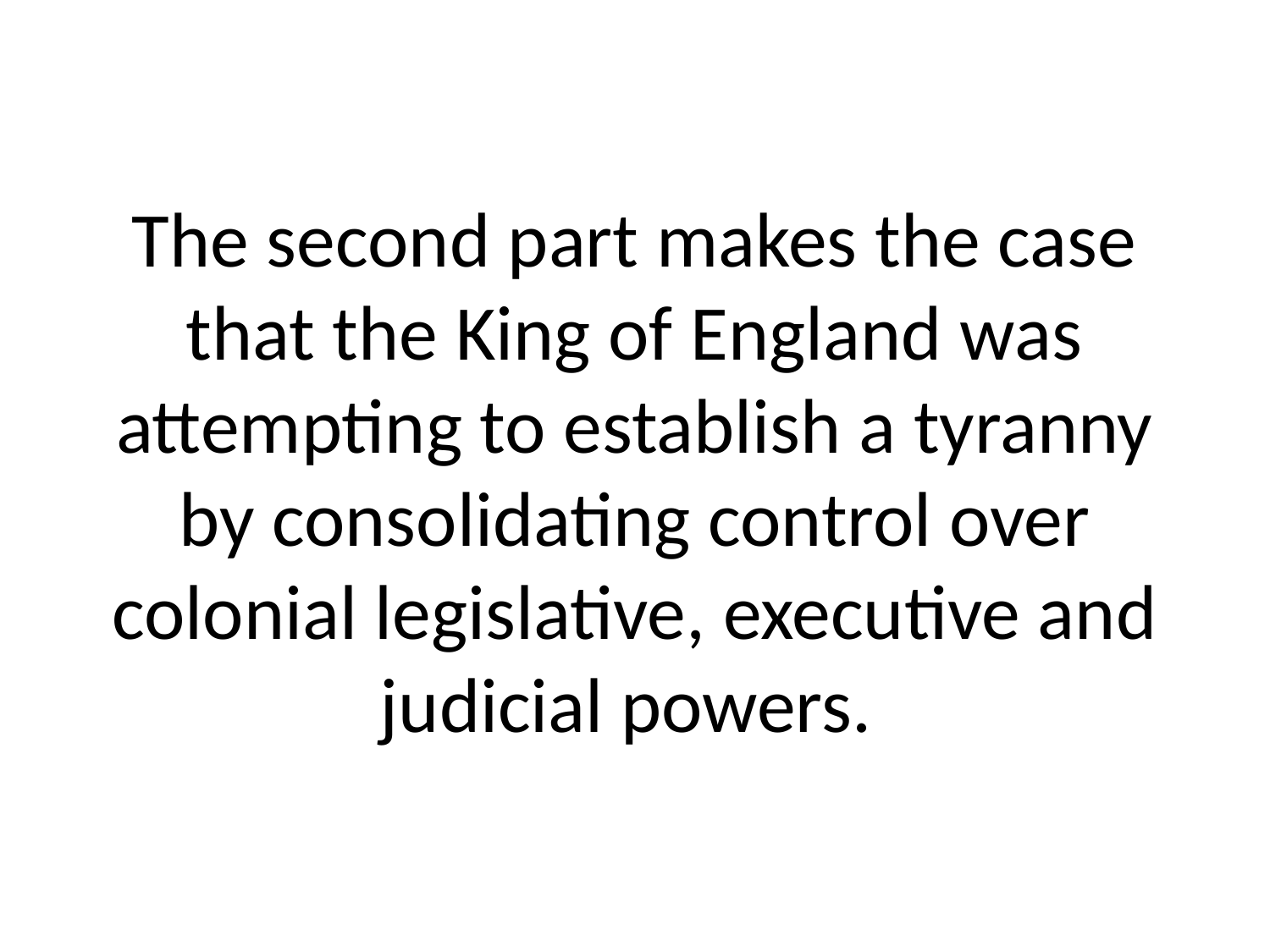

# The second part makes the case that the King of England was attempting to establish a tyranny by consolidating control over colonial legislative, executive and judicial powers.